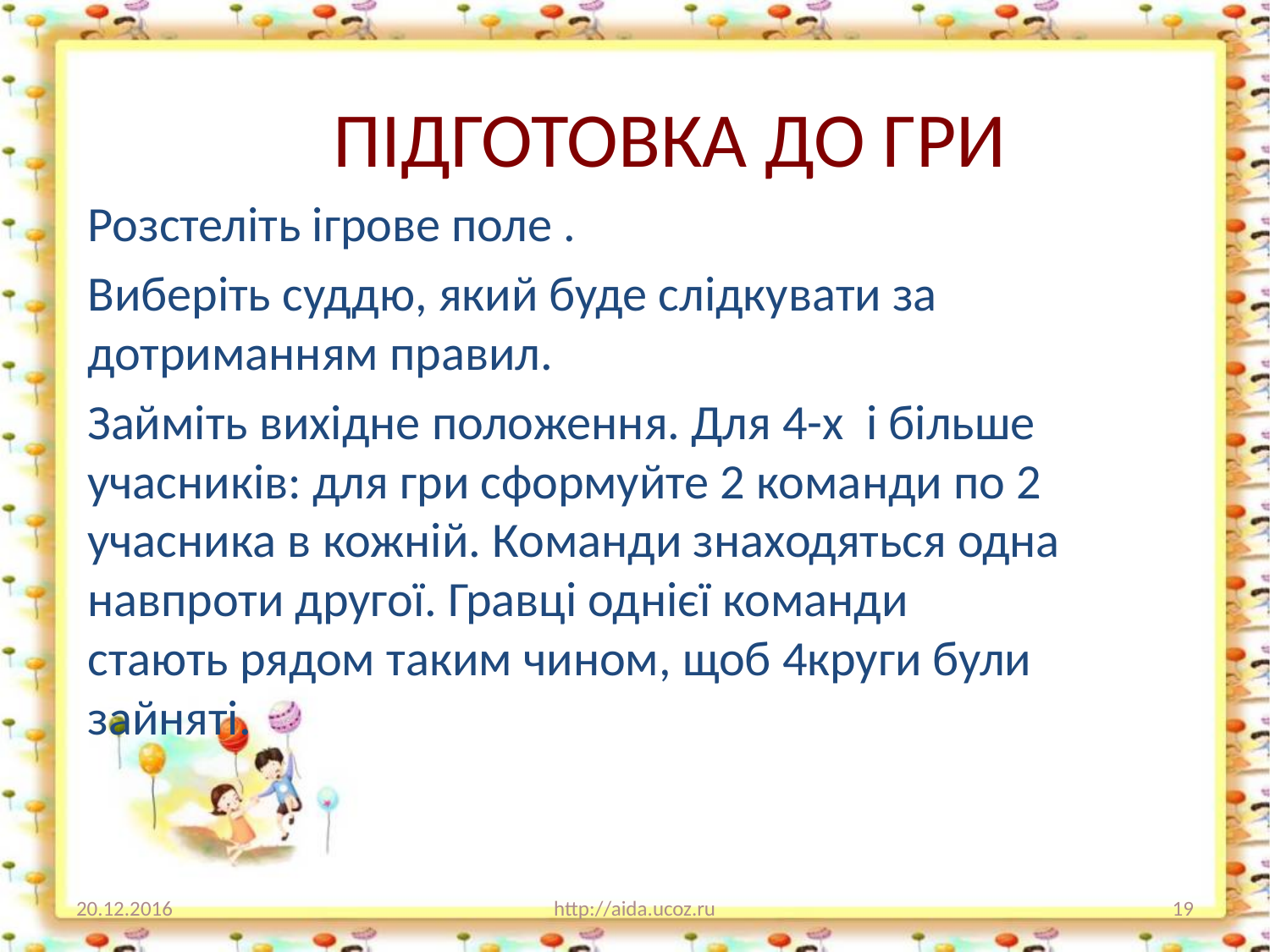

# ПІДГОТОВКА ДО ГРИ
Розстеліть ігрове поле .
Виберіть суддю, який буде слідкувати за дотриманням правил.
Займіть вихідне положення. Для 4-х  і більше учасників: для гри сформуйте 2 команди по 2 учасника в кожній. Команди знаходяться одна навпроти другої. Гравці однієї команди  стають рядом таким чином, щоб 4круги були зайняті.

20.12.2016
http://aida.ucoz.ru
19